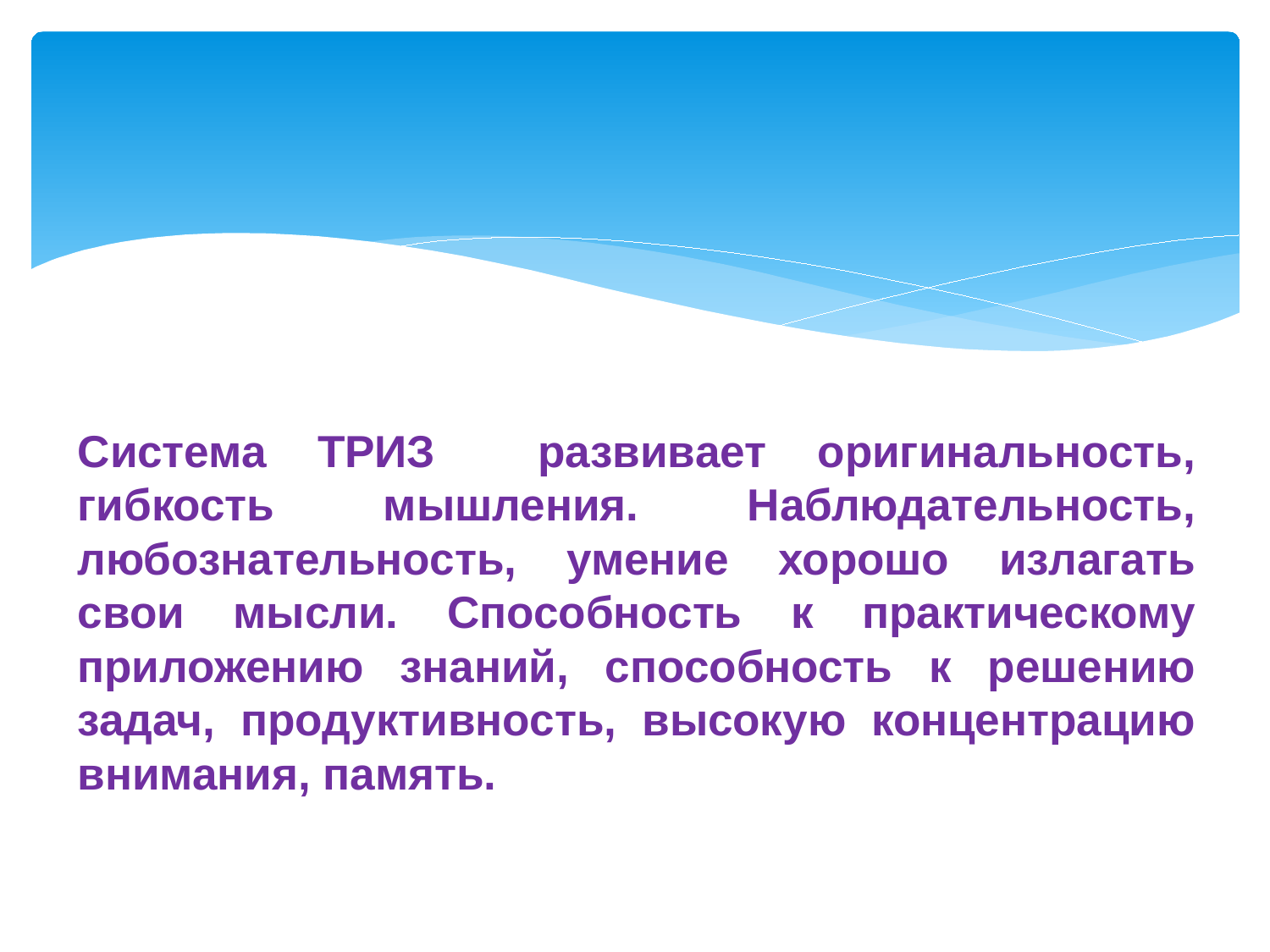

Система ТРИЗ  развивает оригинальность, гибкость мышления. Наблюдательность, любознательность, умение хорошо излагать свои мысли. Способность к практическому приложению знаний, способность к решению задач, продуктивность, высокую концентрацию внимания, память.